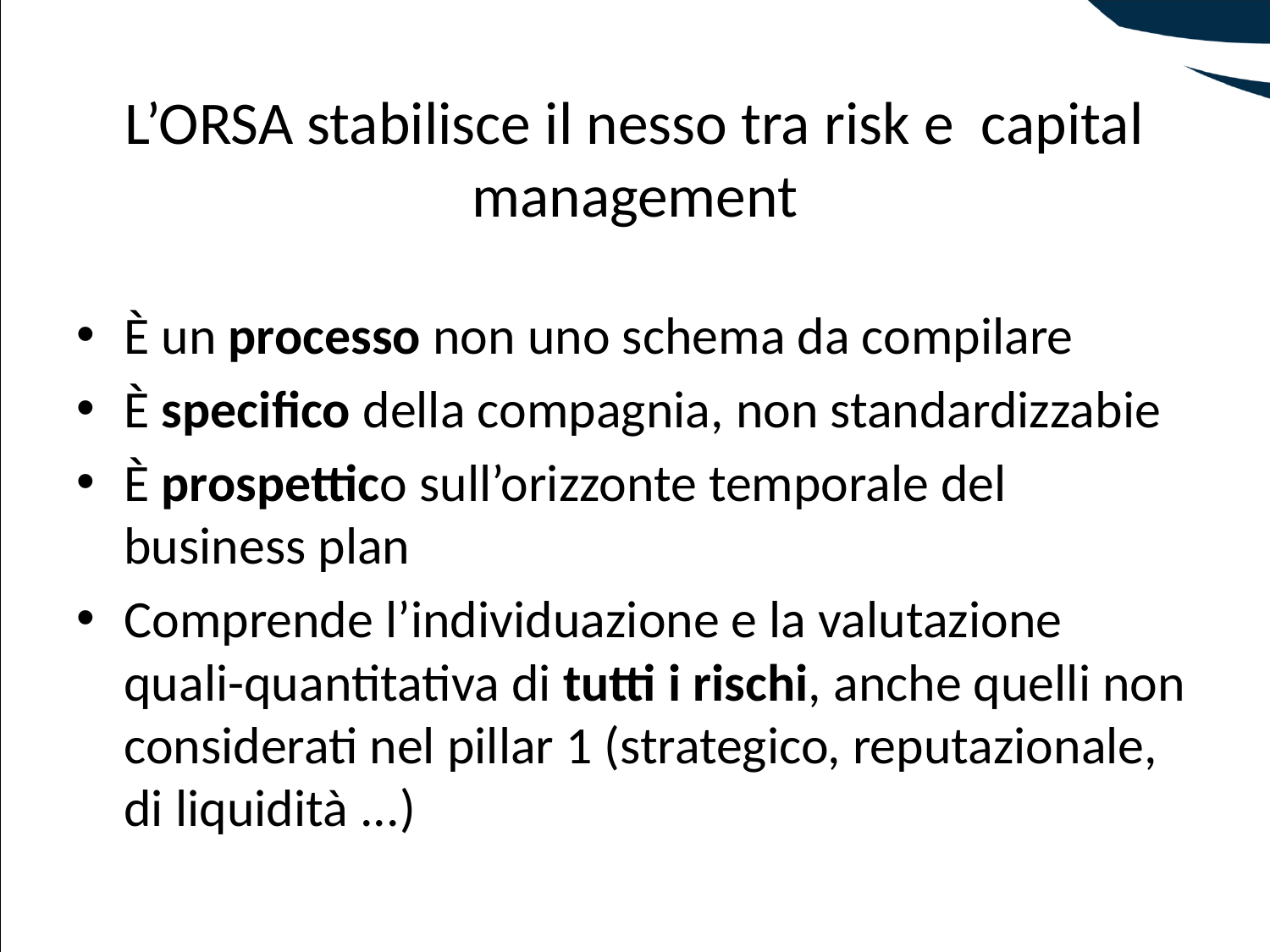

# L’ORSA stabilisce il nesso tra risk e  capital management

È un processo non uno schema da compilare
È specifico della compagnia, non standardizzabie
È prospettico sull’orizzonte temporale del business plan
Comprende l’individuazione e la valutazione quali-quantitativa di tutti i rischi, anche quelli non considerati nel pillar 1 (strategico, reputazionale, di liquidità ...)